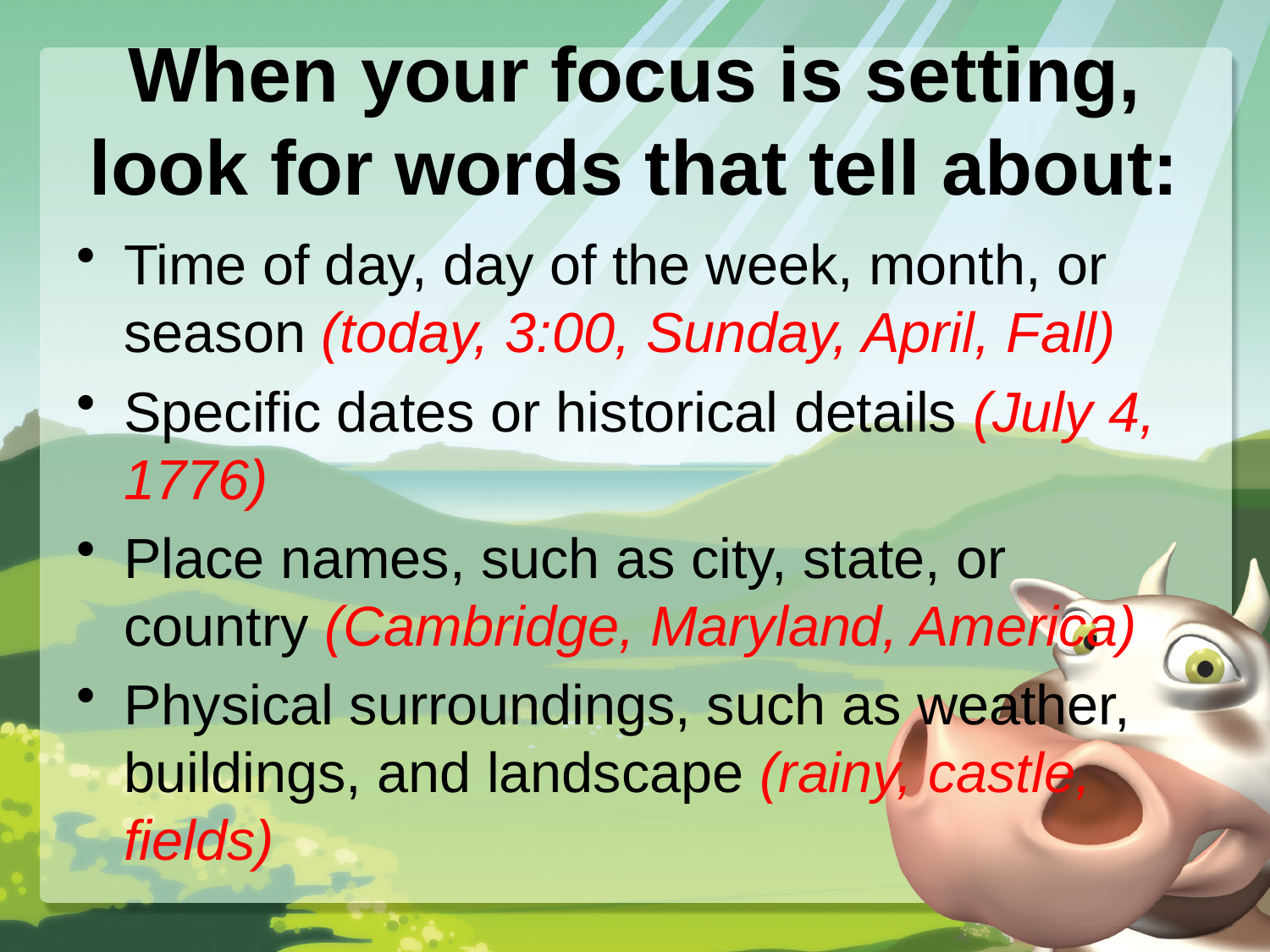

# When your focus is setting, look for words that tell about:
Time of day, day of the week, month, or season (today, 3:00, Sunday, April, Fall)
Specific dates or historical details (July 4, 1776)
Place names, such as city, state, or country (Cambridge, Maryland, America)
Physical surroundings, such as weather, buildings, and landscape (rainy, castle, fields)